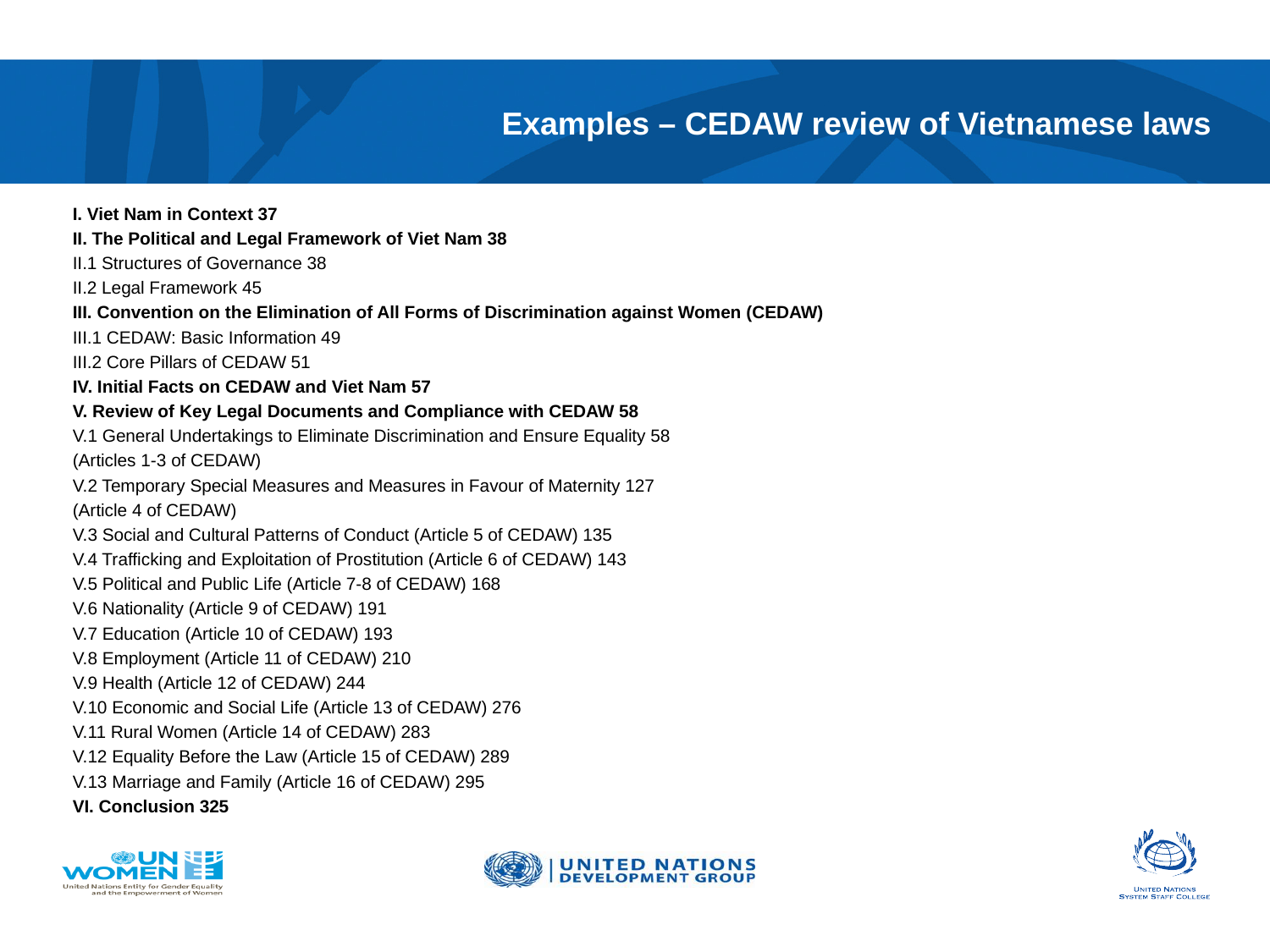

# Examples – CEDAW review of Vietnamese laws
I. Viet Nam in Context 37
II. The Political and Legal Framework of Viet Nam 38
II.1 Structures of Governance 38
II.2 Legal Framework 45
III. Convention on the Elimination of All Forms of Discrimination against Women (CEDAW)
III.1 CEDAW: Basic Information 49
III.2 Core Pillars of CEDAW 51
IV. Initial Facts on CEDAW and Viet Nam 57
V. Review of Key Legal Documents and Compliance with CEDAW 58
V.1 General Undertakings to Eliminate Discrimination and Ensure Equality 58
(Articles 1-3 of CEDAW)
V.2 Temporary Special Measures and Measures in Favour of Maternity 127
(Article 4 of CEDAW)
V.3 Social and Cultural Patterns of Conduct (Article 5 of CEDAW) 135
V.4 Trafficking and Exploitation of Prostitution (Article 6 of CEDAW) 143
V.5 Political and Public Life (Article 7-8 of CEDAW) 168
V.6 Nationality (Article 9 of CEDAW) 191
V.7 Education (Article 10 of CEDAW) 193
V.8 Employment (Article 11 of CEDAW) 210
V.9 Health (Article 12 of CEDAW) 244
V.10 Economic and Social Life (Article 13 of CEDAW) 276
V.11 Rural Women (Article 14 of CEDAW) 283
V.12 Equality Before the Law (Article 15 of CEDAW) 289
V.13 Marriage and Family (Article 16 of CEDAW) 295
VI. Conclusion 325